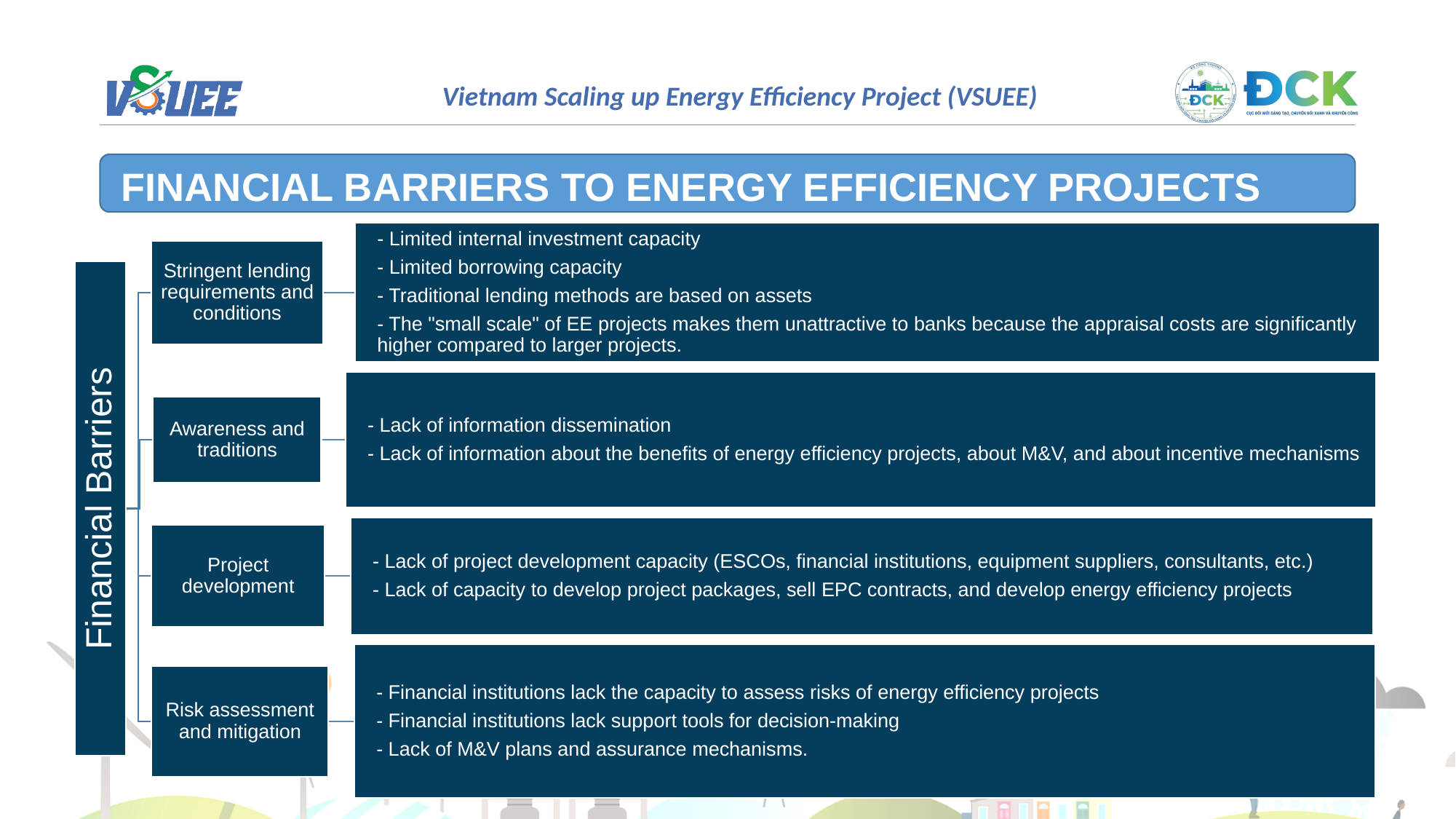

FINANCIAL BARRIERS TO ENERGY EFFICIENCY PROJECTS

Financial Barriers
Stringent lending requirements and conditions
- Limited internal investment capacity
- Limited borrowing capacity
- Traditional lending methods are based on assets
- The "small scale" of EE projects makes them unattractive to banks because the appraisal costs are significantly higher compared to larger projects.
Awareness and traditions
- Lack of information dissemination
- Lack of information about the benefits of energy efficiency projects, about M&V, and about incentive mechanisms
Project development
- Lack of project development capacity (ESCOs, financial institutions, equipment suppliers, consultants, etc.)
- Lack of capacity to develop project packages, sell EPC contracts, and develop energy efficiency projects
Risk assessment and mitigation
- Financial institutions lack the capacity to assess risks of energy efficiency projects
- Financial institutions lack support tools for decision-making
- Lack of M&V plans and assurance mechanisms.